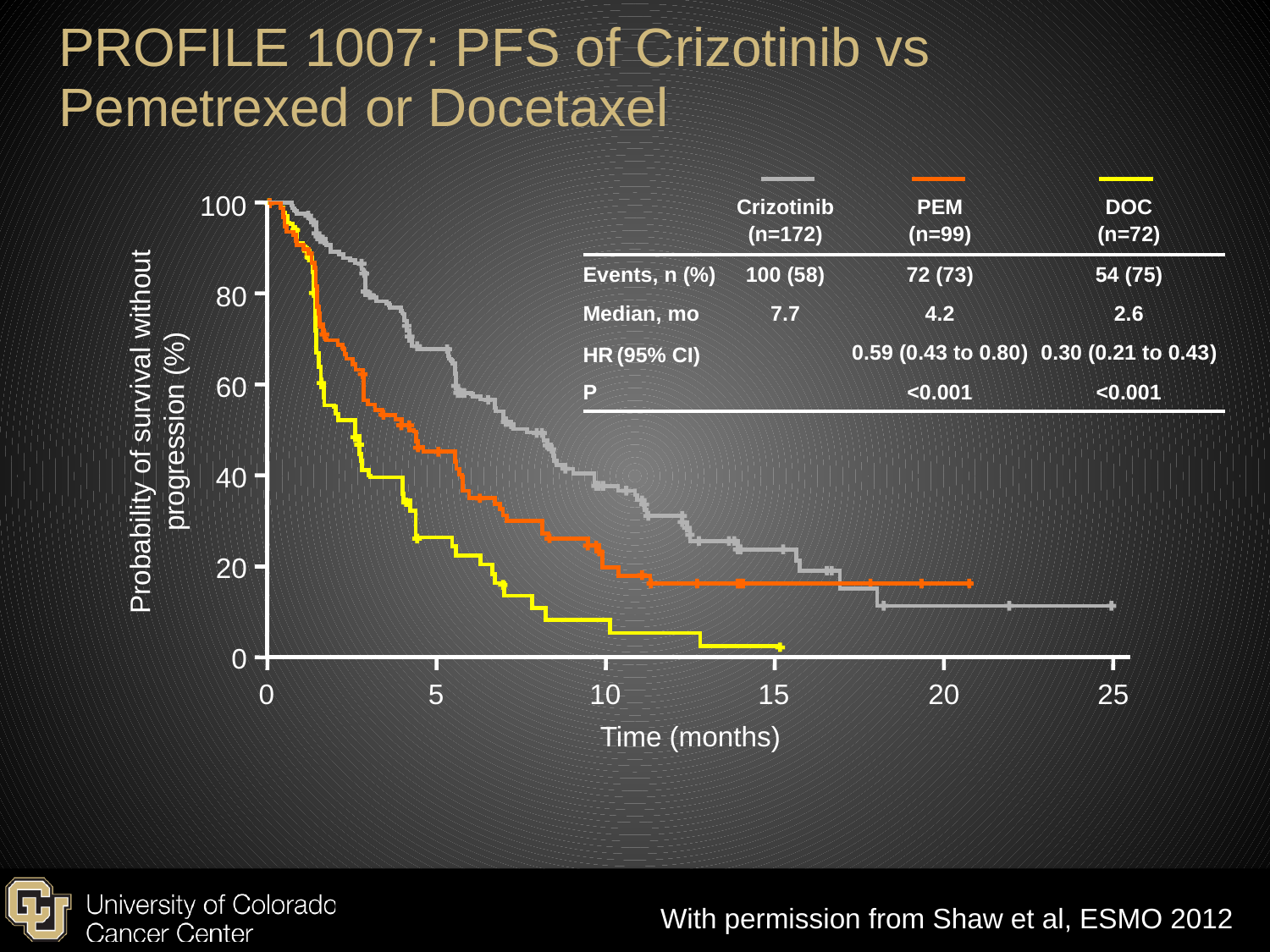

# PROFILE 1007: PFS of Crizotinib vs Pemetrexed or Docetaxel
100
|  | Crizotinib (n=172) | PEM (n=99) | DOC (n=72) |
| --- | --- | --- | --- |
| Events, n (%) | 100 (58) | 72 (73) | 54 (75) |
| Median, mo | 7.7 | 4.2 | 2.6 |
| HR (95% CI) |  | 0.59 (0.43 to 0.80) | 0.30 (0.21 to 0.43) |
| P |  | <0.001 | <0.001 |

80

60

Probability of survival without progression (%)

40

20

0

	0	5	10	15	20	25
Time (months)
With permission from Shaw et al, ESMO 2012